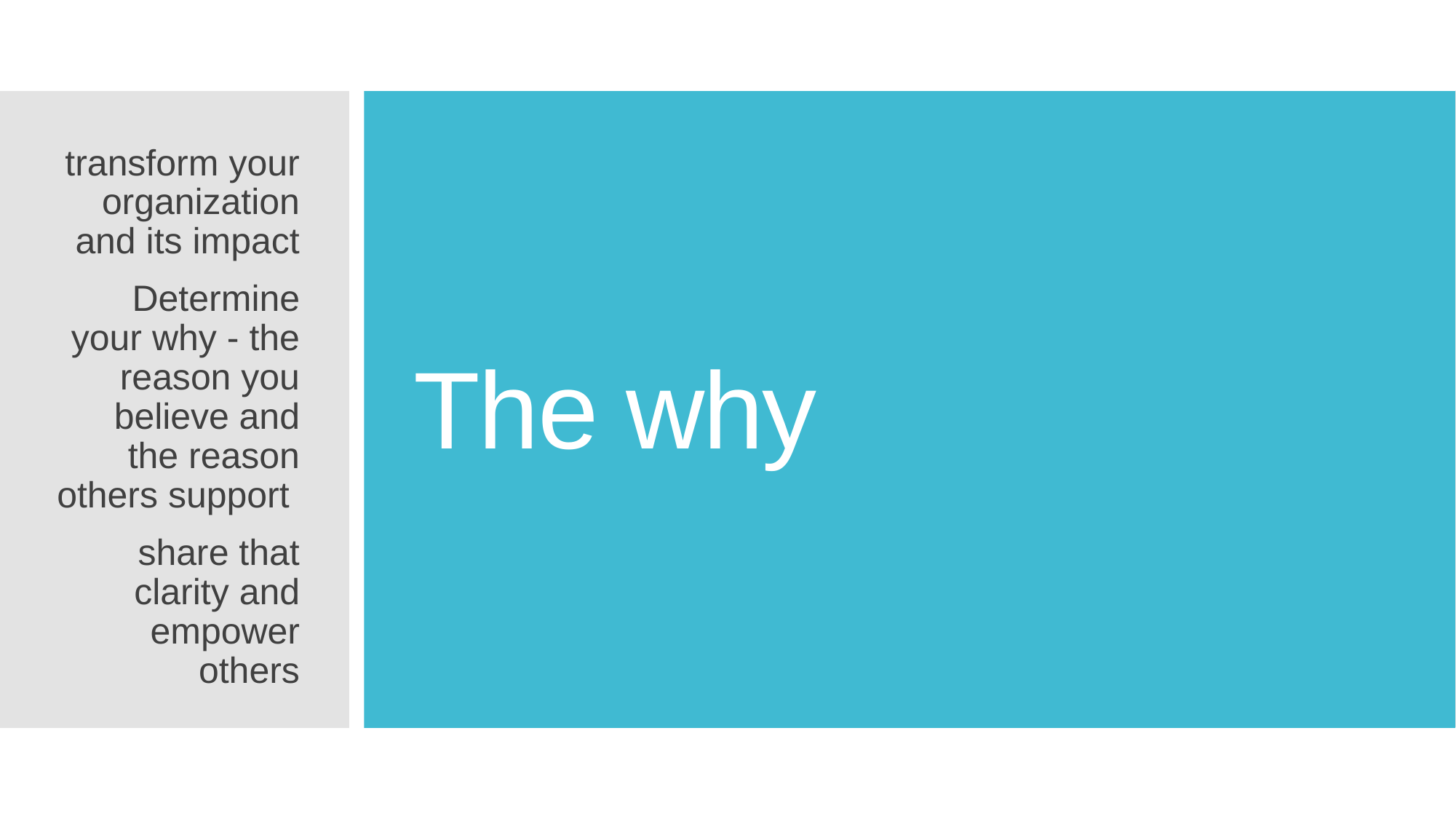

# The why
 transform your organization and its impact​
Determine your why - the reason you believe and the reason others support ​
share that clarity and empower others​